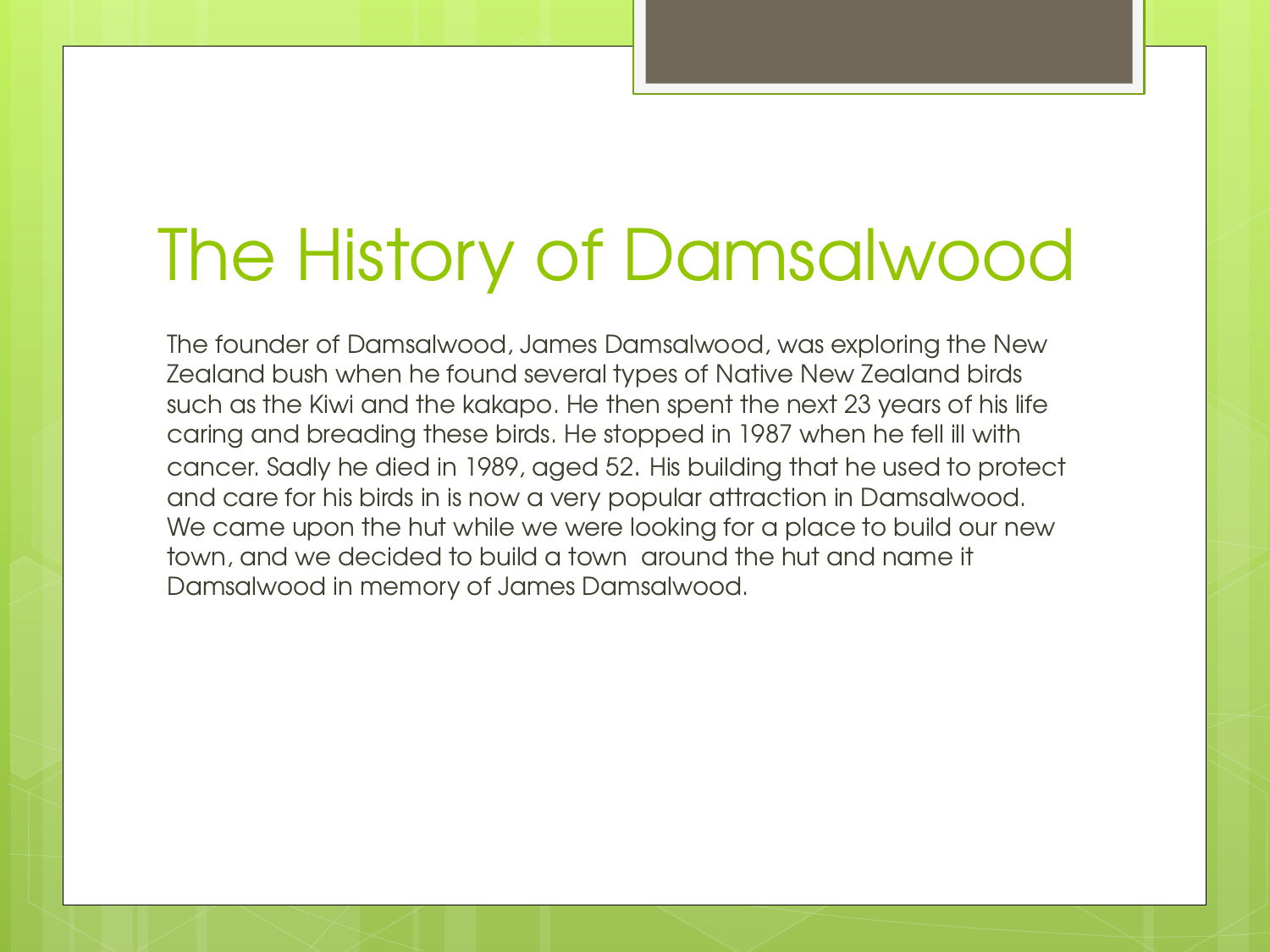

# The History of Damsalwood
The founder of Damsalwood, James Damsalwood, was exploring the New Zealand bush when he found several types of Native New Zealand birds such as the Kiwi and the kakapo. He then spent the next 23 years of his life caring and breading these birds. He stopped in 1987 when he fell ill with cancer. Sadly he died in 1989, aged 52. His building that he used to protect and care for his birds in is now a very popular attraction in Damsalwood. We came upon the hut while we were looking for a place to build our new town, and we decided to build a town  around the hut and name it Damsalwood in memory of James Damsalwood.